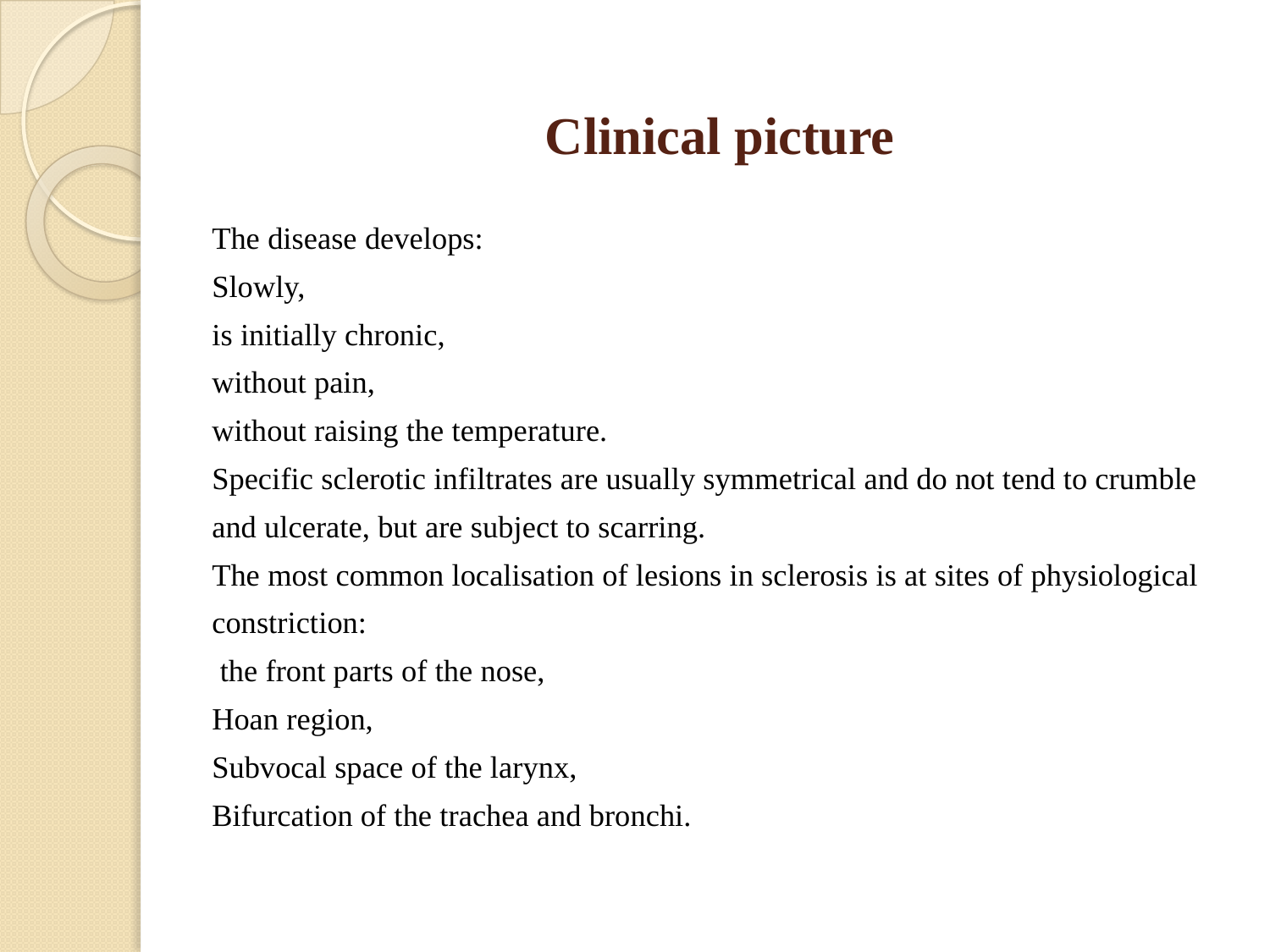

# Clinical picture
The disease develops:
Slowly,
is initially chronic,
without pain,
without raising the temperature.
Specific sclerotic infiltrates are usually symmetrical and do not tend to crumble and ulcerate, but are subject to scarring.
The most common localisation of lesions in sclerosis is at sites of physiological constriction:
 the front parts of the nose,
Hoan region,
Subvocal space of the larynx,
Bifurcation of the trachea and bronchi.